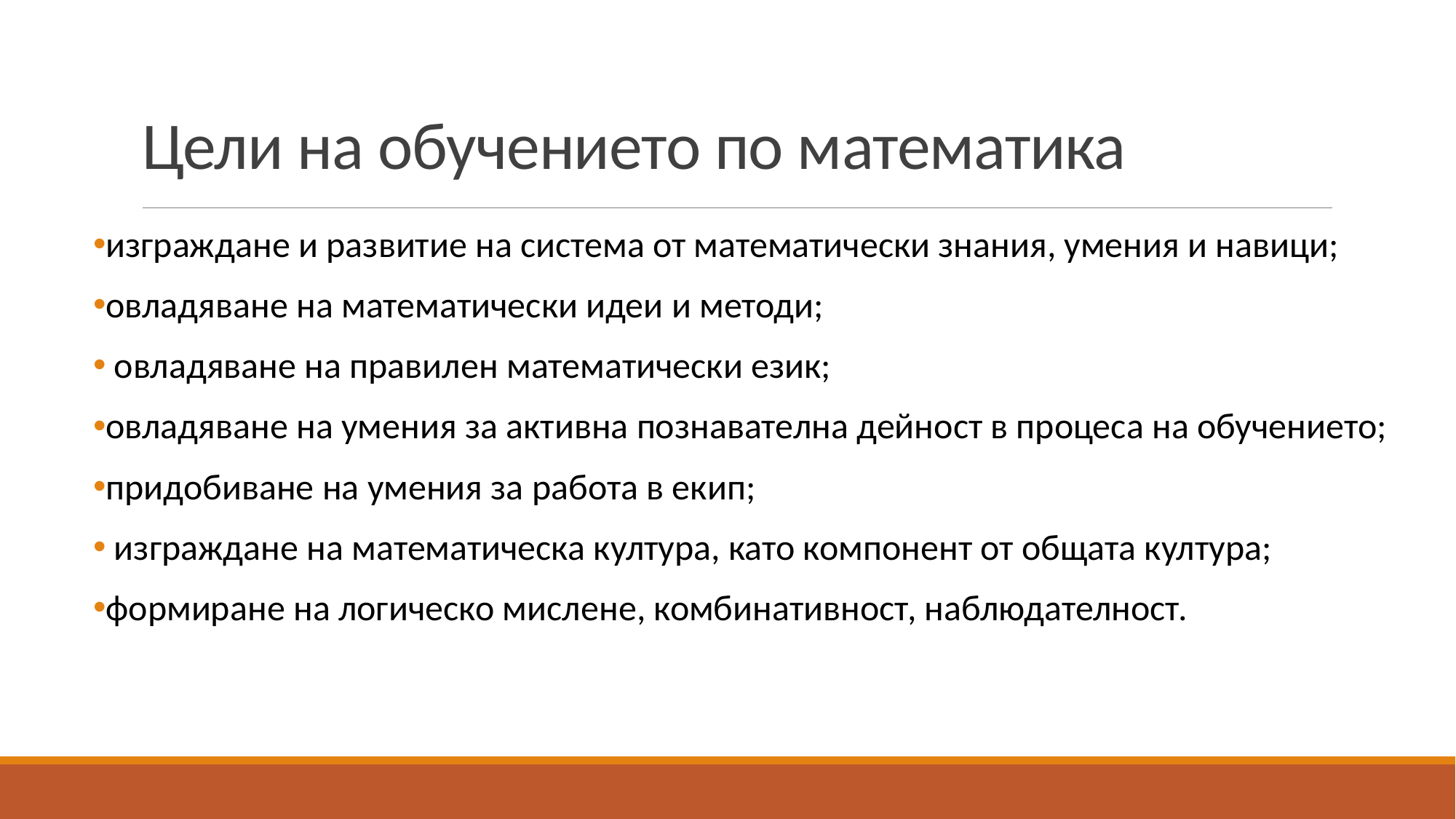

# Цели на обучението по математика
изграждане и развитие на система от математически знания, умения и навици;
овладяване на математически идеи и методи;
 овладяване на правилен математически език;
овладяване на умения за активна познавателна дейност в процеса на обучението;
придобиване на умения за работа в екип;
 изграждане на математическа култура, като компонент от общата култура;
формиране на логическо мислене, комбинативност, наблюдателност.